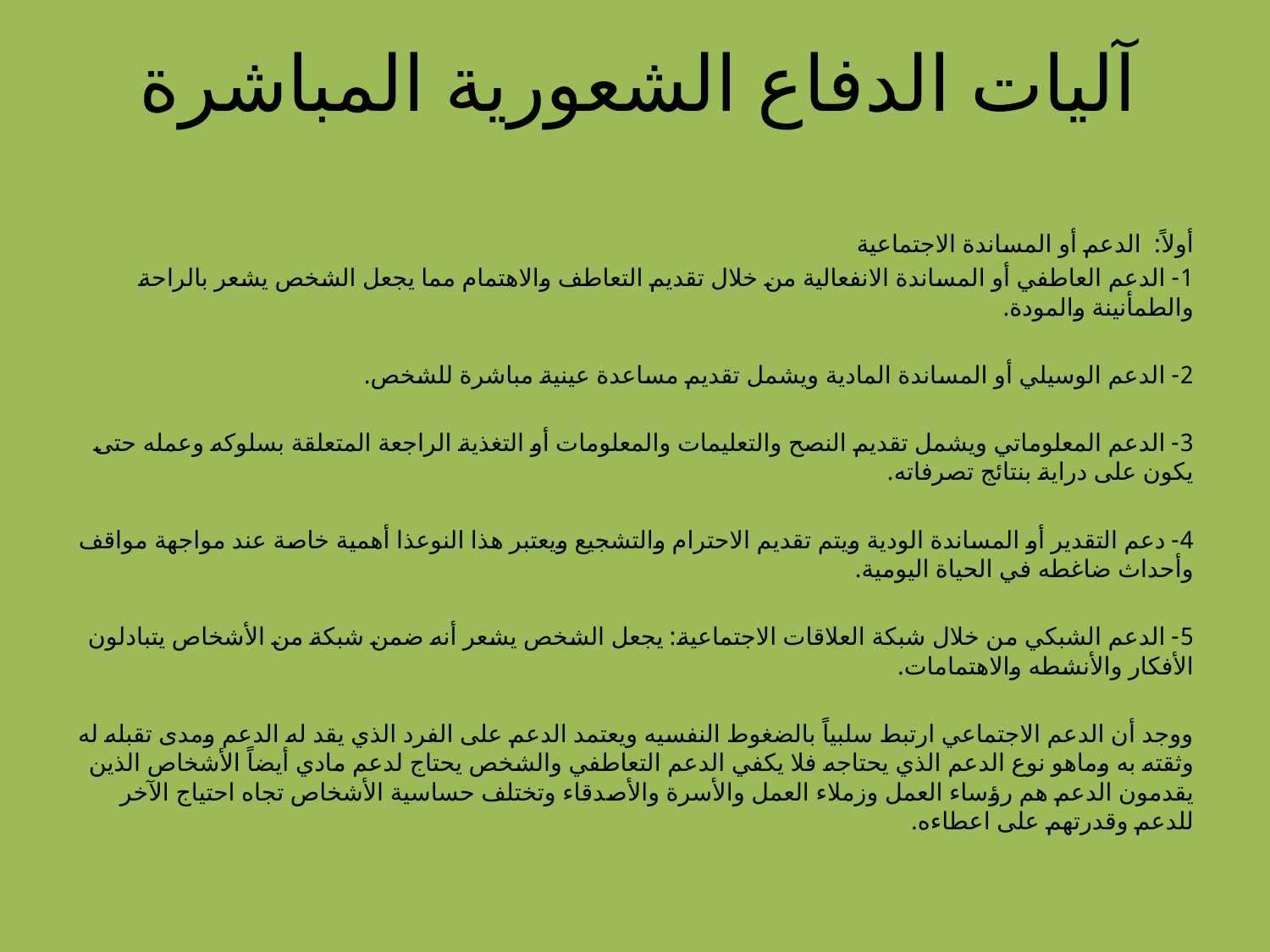

# آليات الدفاع الشعورية المباشرة
أولاً:  الدعم أو المساندة الاجتماعية
1- الدعم العاطفي أو المساندة الانفعالية من خلال تقديم التعاطف والاهتمام مما يجعل الشخص يشعر بالراحة والطمأنينة والمودة.

2- الدعم الوسيلي أو المساندة المادية ويشمل تقديم مساعدة عينية مباشرة للشخص.

3- الدعم المعلوماتي ويشمل تقديم النصح والتعليمات والمعلومات أو التغذية الراجعة المتعلقة بسلوكه وعمله حتى يكون على دراية بنتائج تصرفاته.

4- دعم التقدير أو المساندة الودية ويتم تقديم الاحترام والتشجيع ويعتبر هذا النوعذا أهمية خاصة عند مواجهة مواقف وأحداث ضاغطه في الحياة اليومية.

5- الدعم الشبكي من خلال شبكة العلاقات الاجتماعية: يجعل الشخص يشعر أنه ضمن شبكة من الأشخاص يتبادلون الأفكار والأنشطه والاهتمامات.

ووجد أن الدعم الاجتماعي ارتبط سلبياً بالضغوط النفسيه ويعتمد الدعم على الفرد الذي يقد له الدعم ومدى تقبله له وثقته به وماهو نوع الدعم الذي يحتاجه فلا يكفي الدعم التعاطفي والشخص يحتاج لدعم مادي أيضاً الأشخاص الذين يقدمون الدعم هم رؤساء العمل وزملاء العمل والأسرة والأصدقاء وتختلف حساسية الأشخاص تجاه احتياج الآخر للدعم وقدرتهم على اعطاءه.